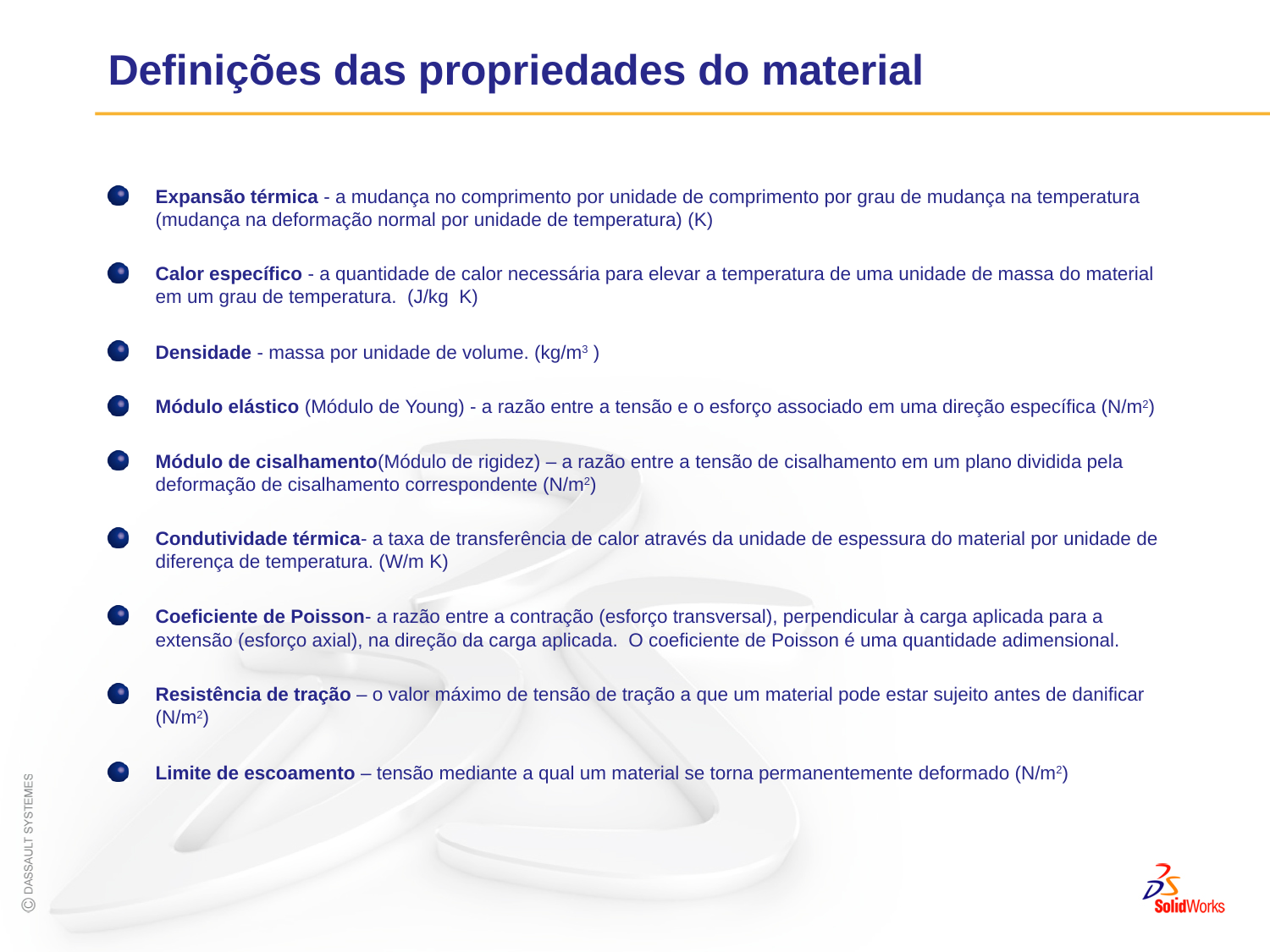

# Definições das propriedades do material
Expansão térmica - a mudança no comprimento por unidade de comprimento por grau de mudança na temperatura (mudança na deformação normal por unidade de temperatura) (K)

Calor específico - a quantidade de calor necessária para elevar a temperatura de uma unidade de massa do material em um grau de temperatura.  (J/kg  K)

Densidade - massa por unidade de volume. (kg/m3 )

Módulo elástico (Módulo de Young) - a razão entre a tensão e o esforço associado em uma direção específica (N/m2)

Módulo de cisalhamento(Módulo de rigidez) – a razão entre a tensão de cisalhamento em um plano dividida pela deformação de cisalhamento correspondente (N/m2)

Condutividade térmica- a taxa de transferência de calor através da unidade de espessura do material por unidade de diferença de temperatura. (W/m K)

Coeficiente de Poisson- a razão entre a contração (esforço transversal), perpendicular à carga aplicada para a extensão (esforço axial), na direção da carga aplicada.  O coeficiente de Poisson é uma quantidade adimensional.

Resistência de tração – o valor máximo de tensão de tração a que um material pode estar sujeito antes de danificar (N/m2)

Limite de escoamento – tensão mediante a qual um material se torna permanentemente deformado (N/m2)